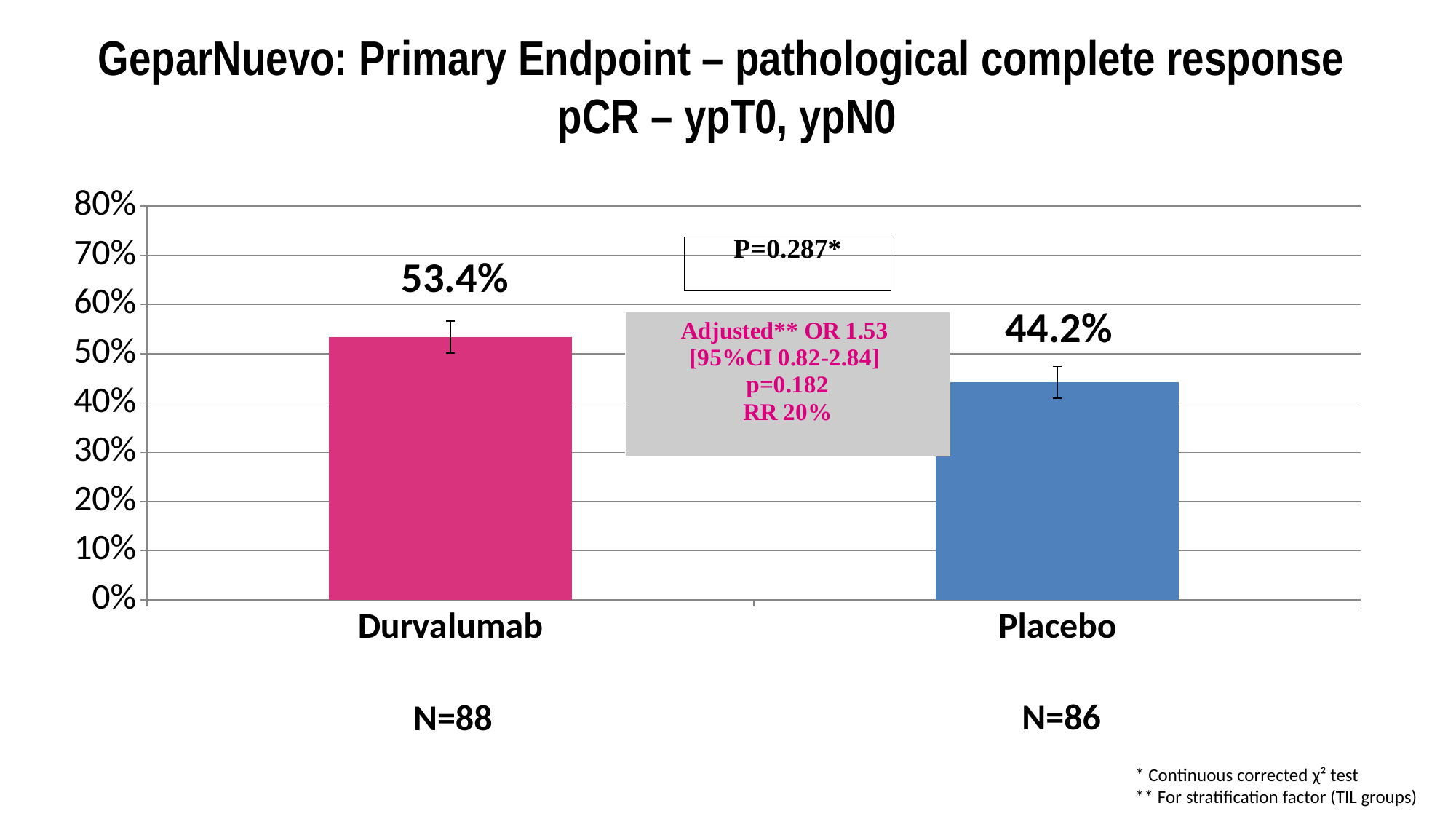

# GeparNuevo: Primary Endpoint – pathological complete response pCR – ypT0, ypN0

### Chart

| Category | pCR |
|---|---|
| Durvalumab | 0.534 |
| Placebo | 0.442 |
N=86
N=88
* Continuous corrected χ² test
** For stratification factor (TIL groups)